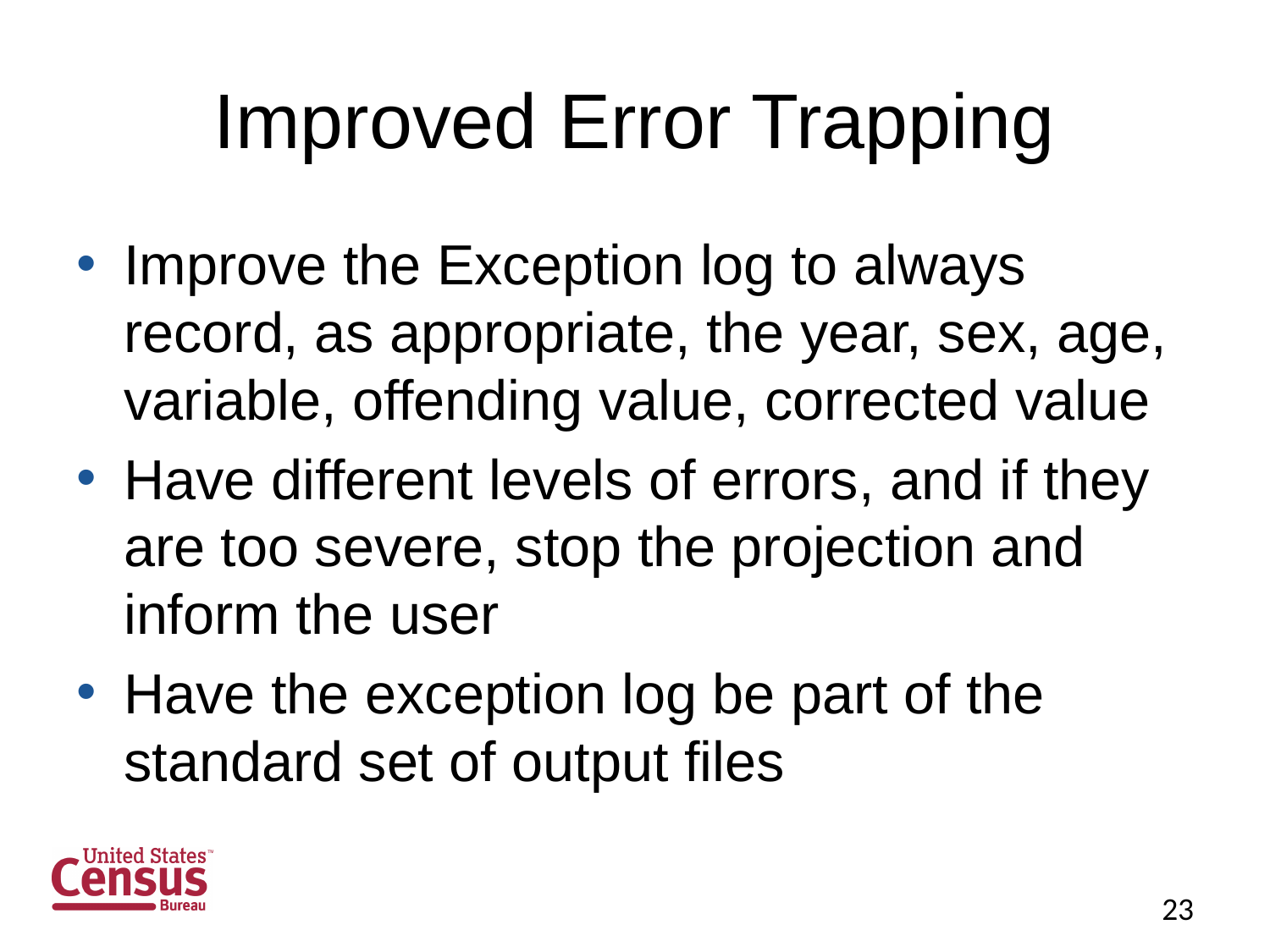

# Improved Error Trapping
Improve the Exception log to always record, as appropriate, the year, sex, age, variable, offending value, corrected value
Have different levels of errors, and if they are too severe, stop the projection and inform the user
Have the exception log be part of the standard set of output files
23